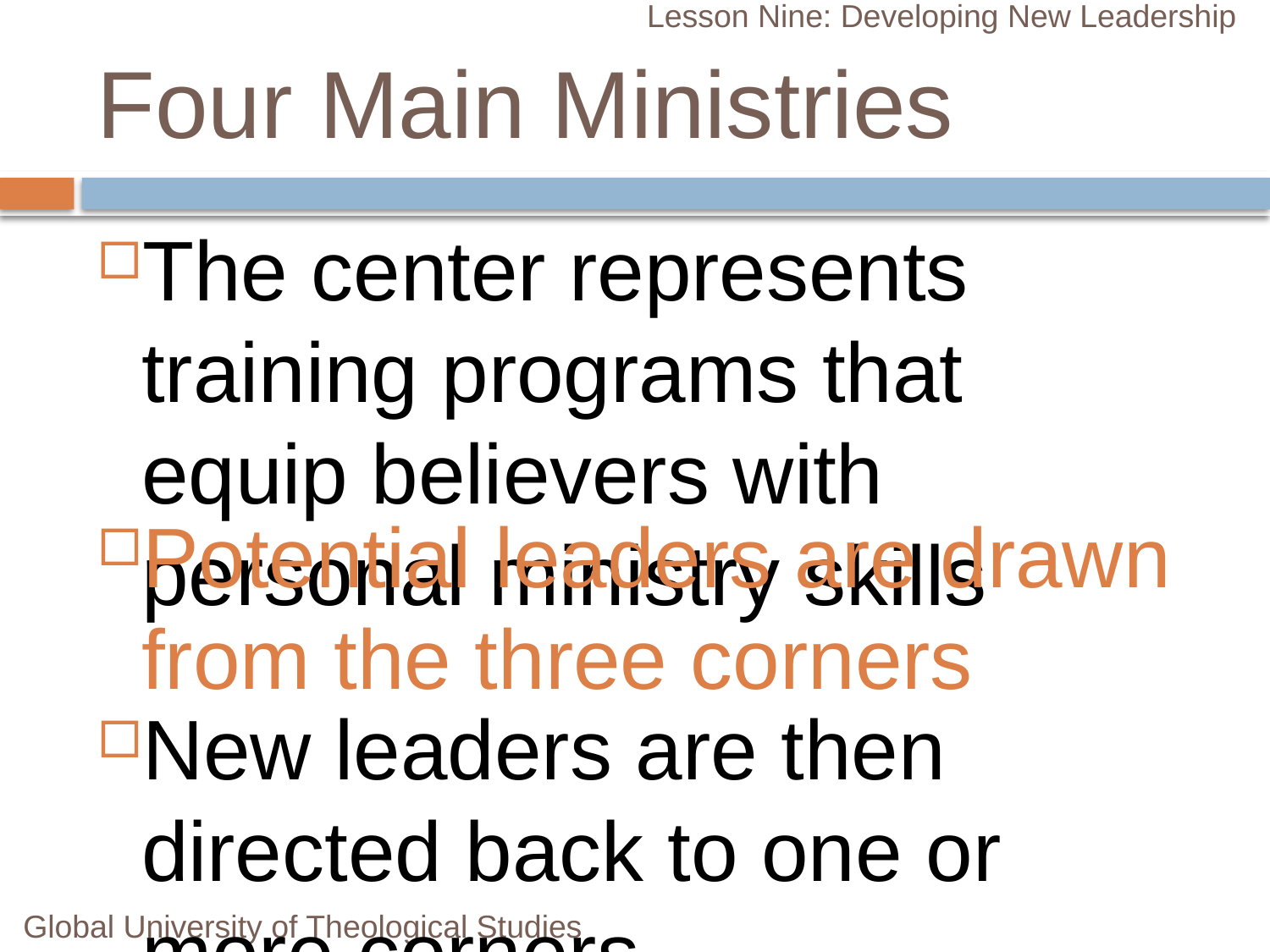

Lesson Nine: Developing New Leadership
# Four Main Ministries
The center represents training programs that  equip believers with personal ministry skills
Potential leaders are drawn from the three corners
New leaders are then directed back to one or more corners
Global University of Theological Studies